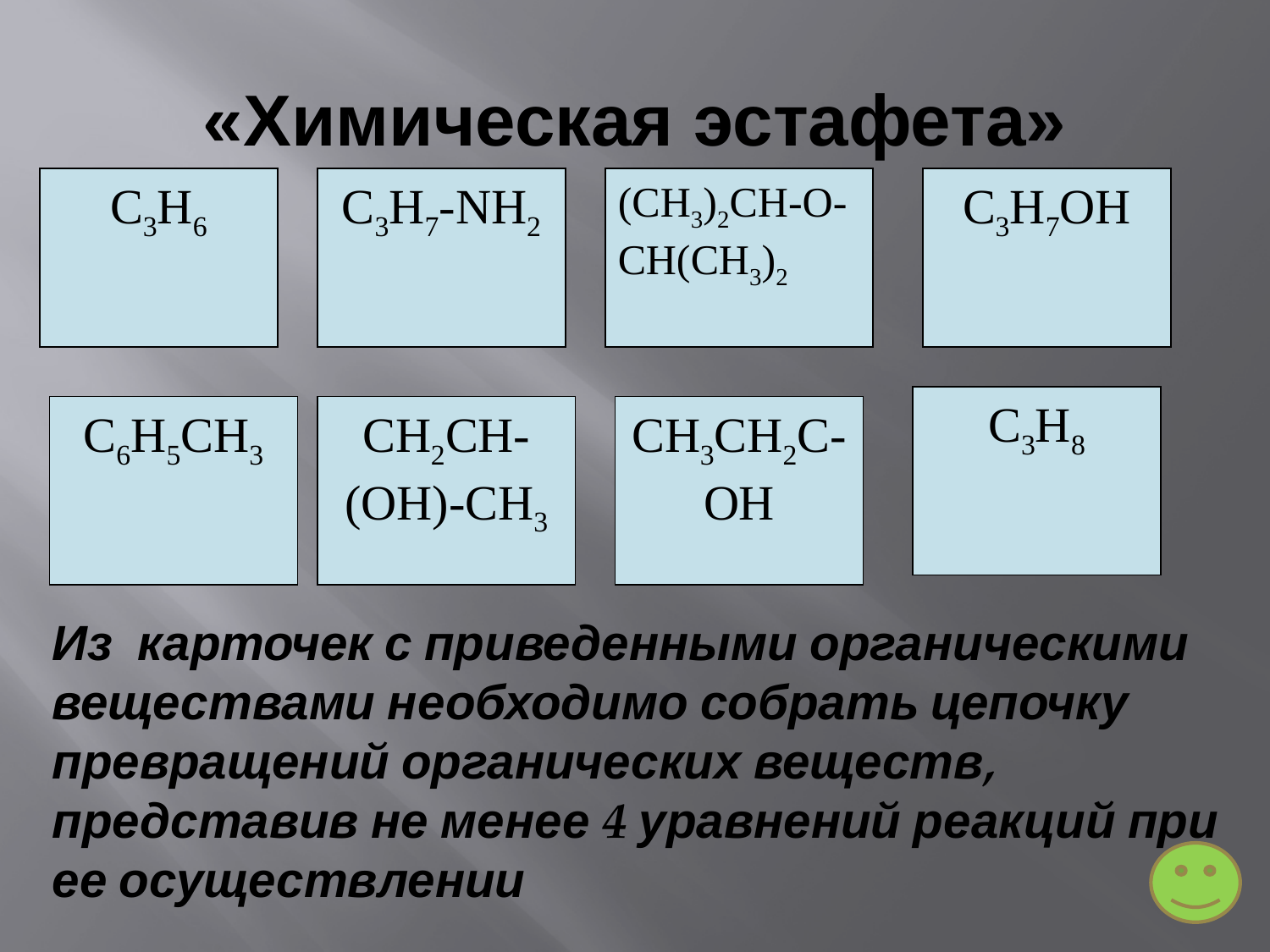

# «Химическая эстафета»
C3H6
C3H7-NH2
(CH3)2CH-O-CH(CH3)2
C3H7OH
C3H8
C6H5CH3

СН2СН-(ОН)-СН3
СН3СН2С-ОН
Из  карточек с приведенными органическими веществами необходимо собрать цепочку превращений органических веществ, представив не менее 4 уравнений реакций при ее осуществлении